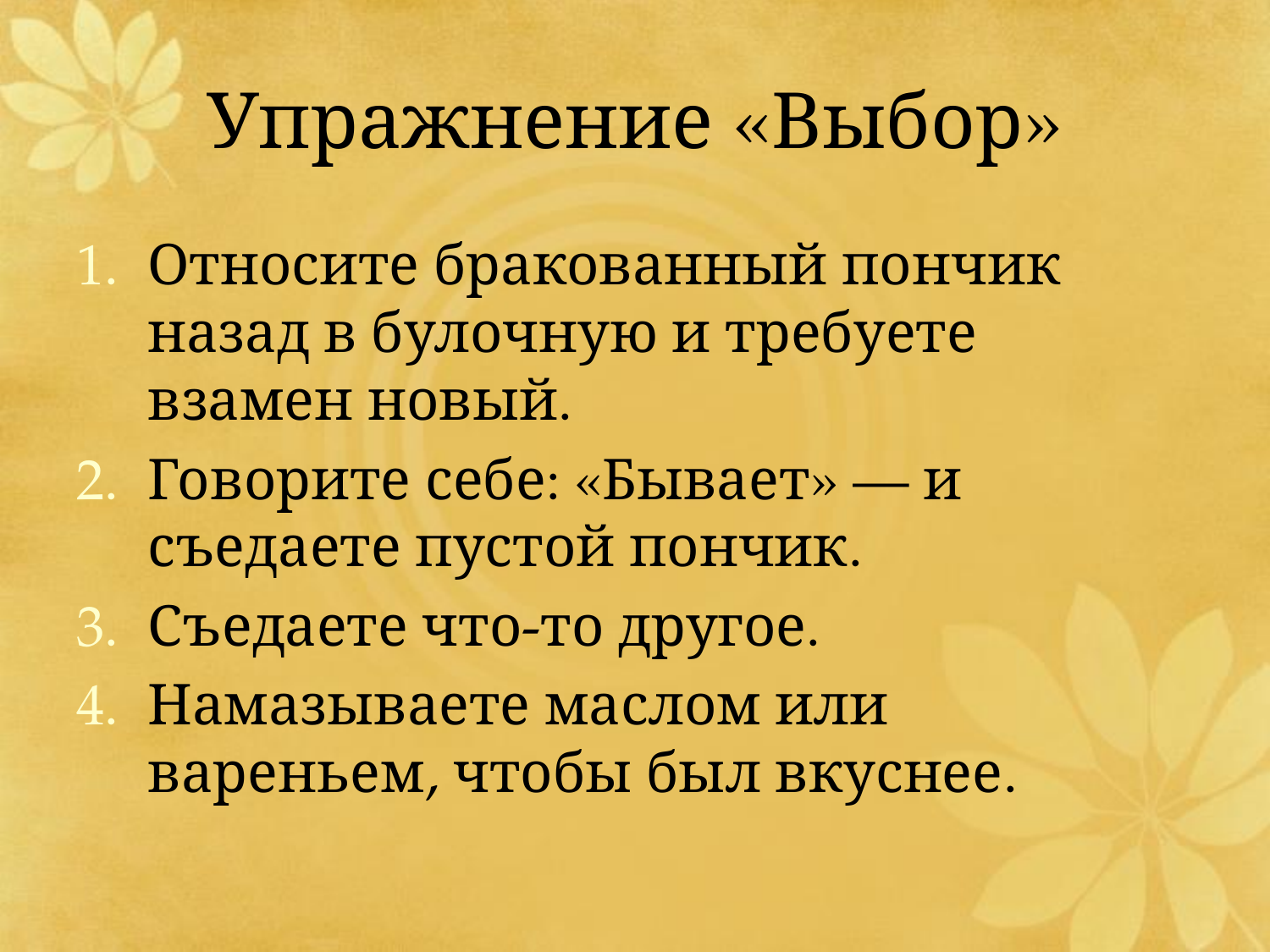

# Упражнение «Выбор»
Относите бракованный пончик назад в булочную и требуете взамен новый.
Говорите себе: «Бывает» — и съедаете пустой пончик.
Съедаете что-то другое.
Намазываете маслом или вареньем, чтобы был вкуснее.